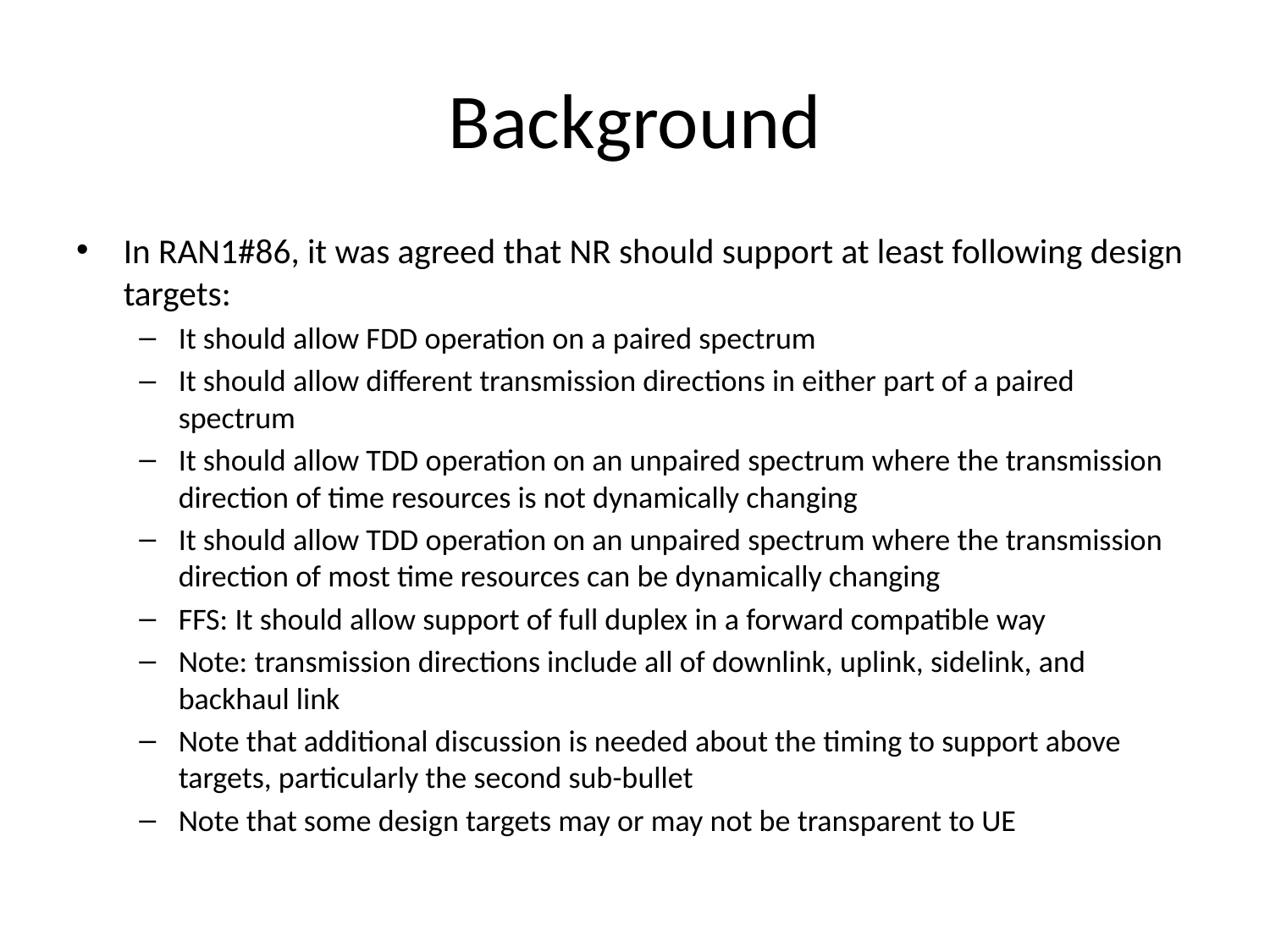

# Background
In RAN1#86, it was agreed that NR should support at least following design targets:
It should allow FDD operation on a paired spectrum
It should allow different transmission directions in either part of a paired spectrum
It should allow TDD operation on an unpaired spectrum where the transmission direction of time resources is not dynamically changing
It should allow TDD operation on an unpaired spectrum where the transmission direction of most time resources can be dynamically changing
FFS: It should allow support of full duplex in a forward compatible way
Note: transmission directions include all of downlink, uplink, sidelink, and backhaul link
Note that additional discussion is needed about the timing to support above targets, particularly the second sub-bullet
Note that some design targets may or may not be transparent to UE